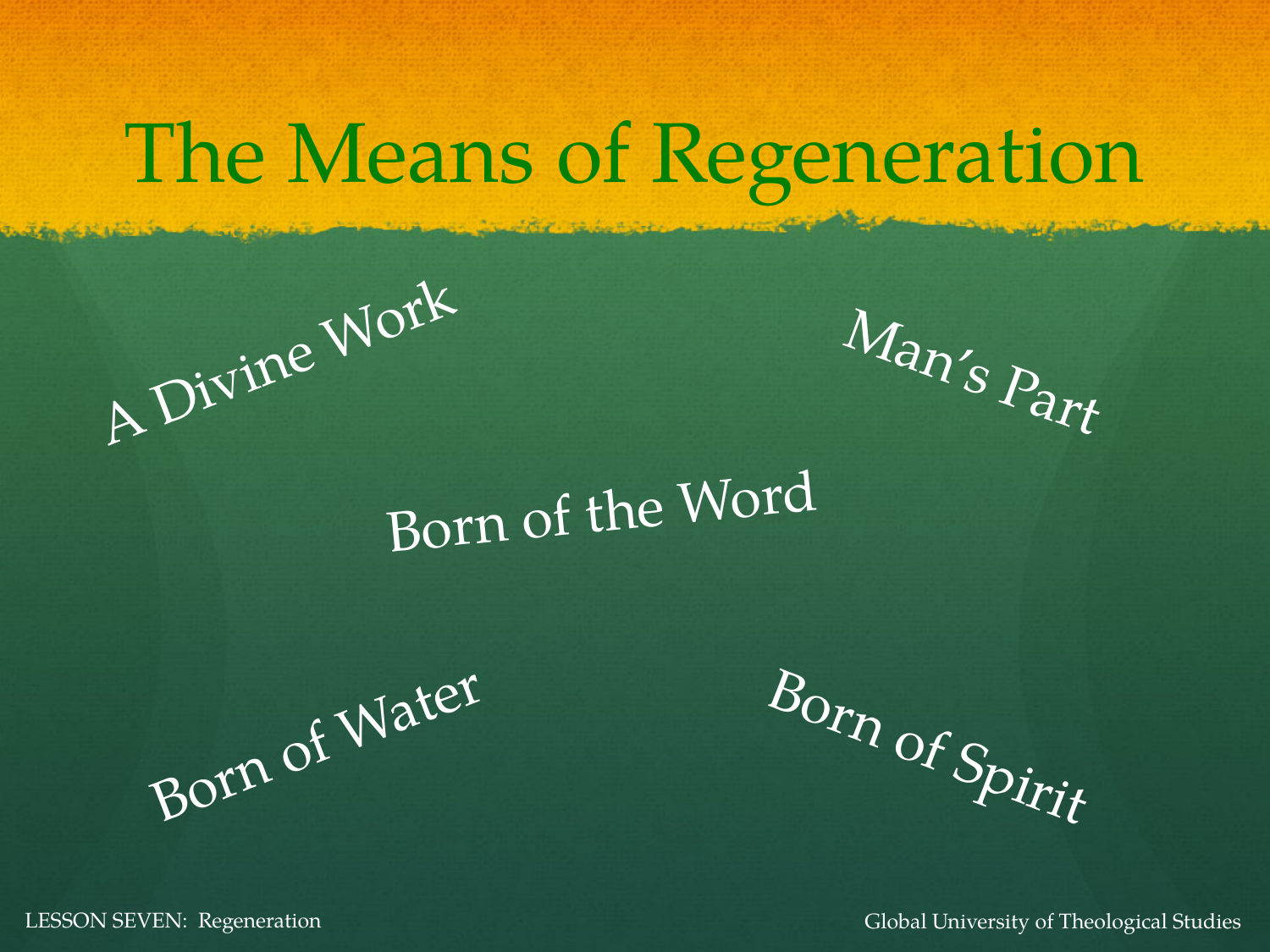

# The Means of Regeneration
A Divine Work
Man’s Part
Born of the Word
Born of Water
Born of Spirit
Global University of Theological Studies
LESSON SEVEN:  Regeneration